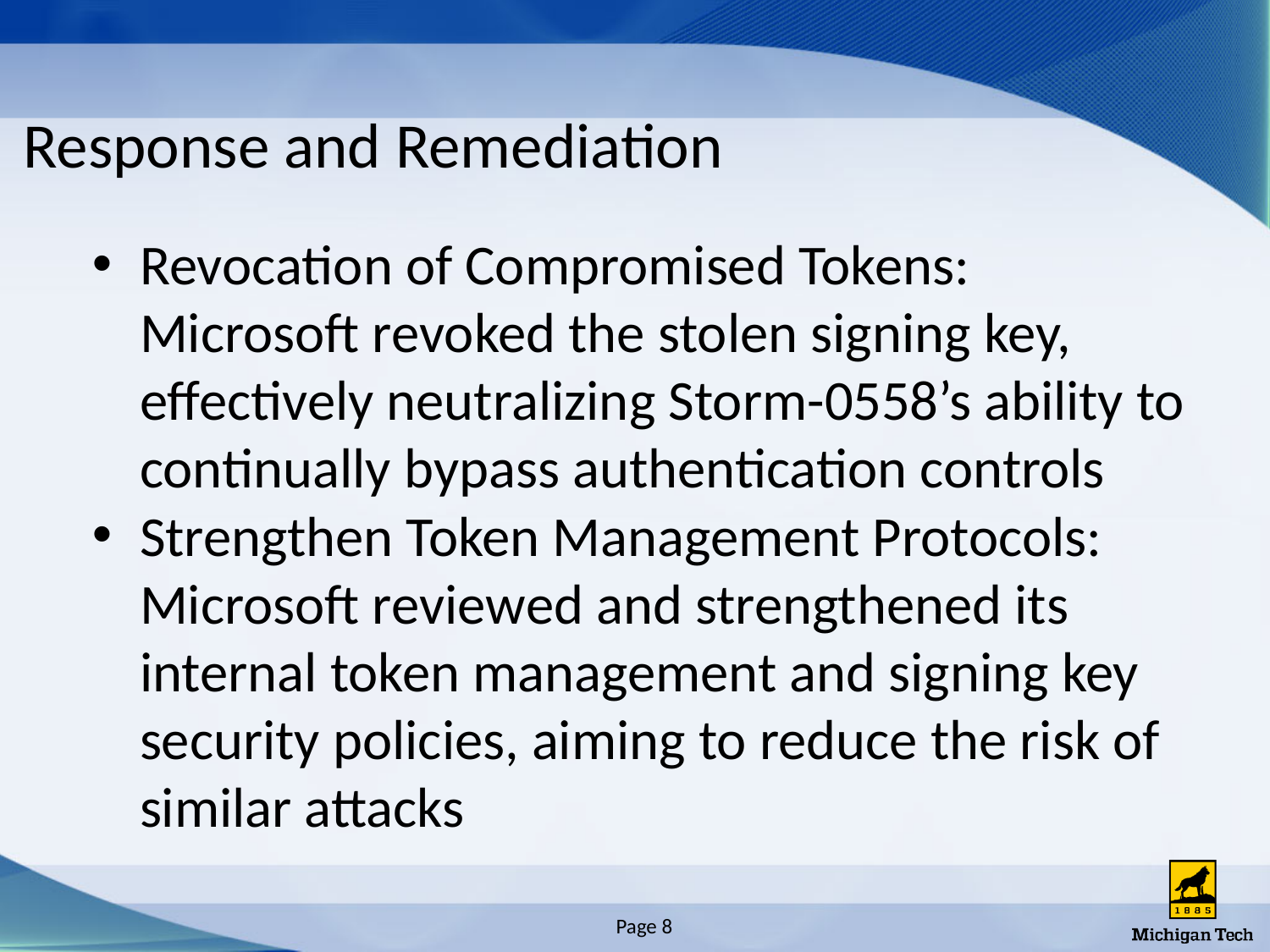

# Response and Remediation
Revocation of Compromised Tokens: Microsoft revoked the stolen signing key, effectively neutralizing Storm-0558’s ability to continually bypass authentication controls
Strengthen Token Management Protocols: Microsoft reviewed and strengthened its internal token management and signing key security policies, aiming to reduce the risk of similar attacks